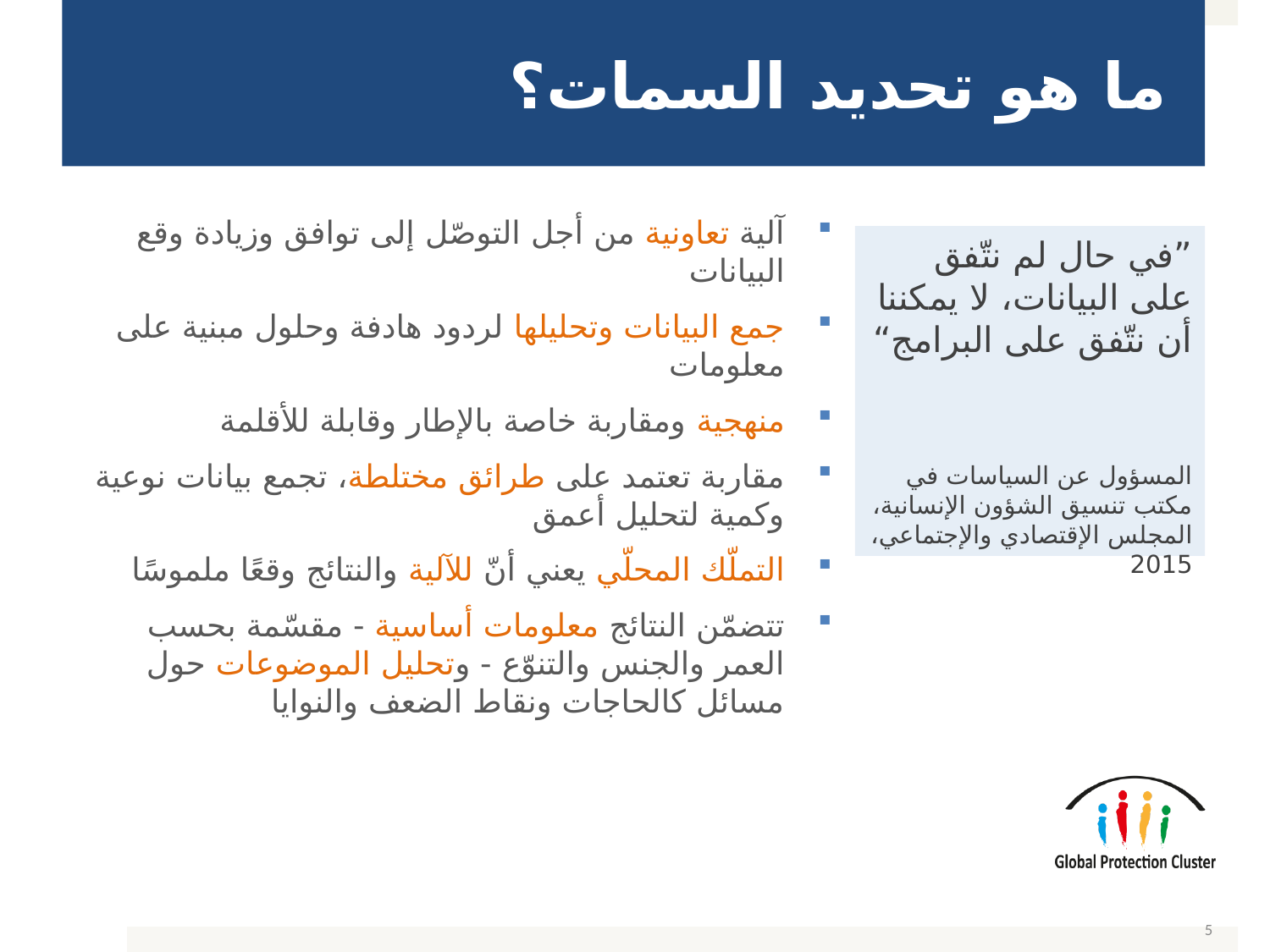

# ما هو تحديد السمات؟
آلية تعاونية من أجل التوصّل إلى توافق وزيادة وقع البيانات
جمع البيانات وتحليلها لردود هادفة وحلول مبنية على معلومات
منهجية ومقاربة خاصة بالإطار وقابلة للأقلمة
مقاربة تعتمد على طرائق مختلطة، تجمع بيانات نوعية وكمية لتحليل أعمق
التملّك المحلّي يعني أنّ للآلية والنتائج وقعًا ملموسًا
تتضمّن النتائج معلومات أساسية - مقسّمة بحسب العمر والجنس والتنوّع - وتحليل الموضوعات حول مسائل كالحاجات ونقاط الضعف والنوايا
”في حال لم نتّفق على البيانات، لا يمكننا أن نتّفق على البرامج“

المسؤول عن السياسات في مكتب تنسيق الشؤون الإنسانية، المجلس الإقتصادي والإجتماعي، 2015